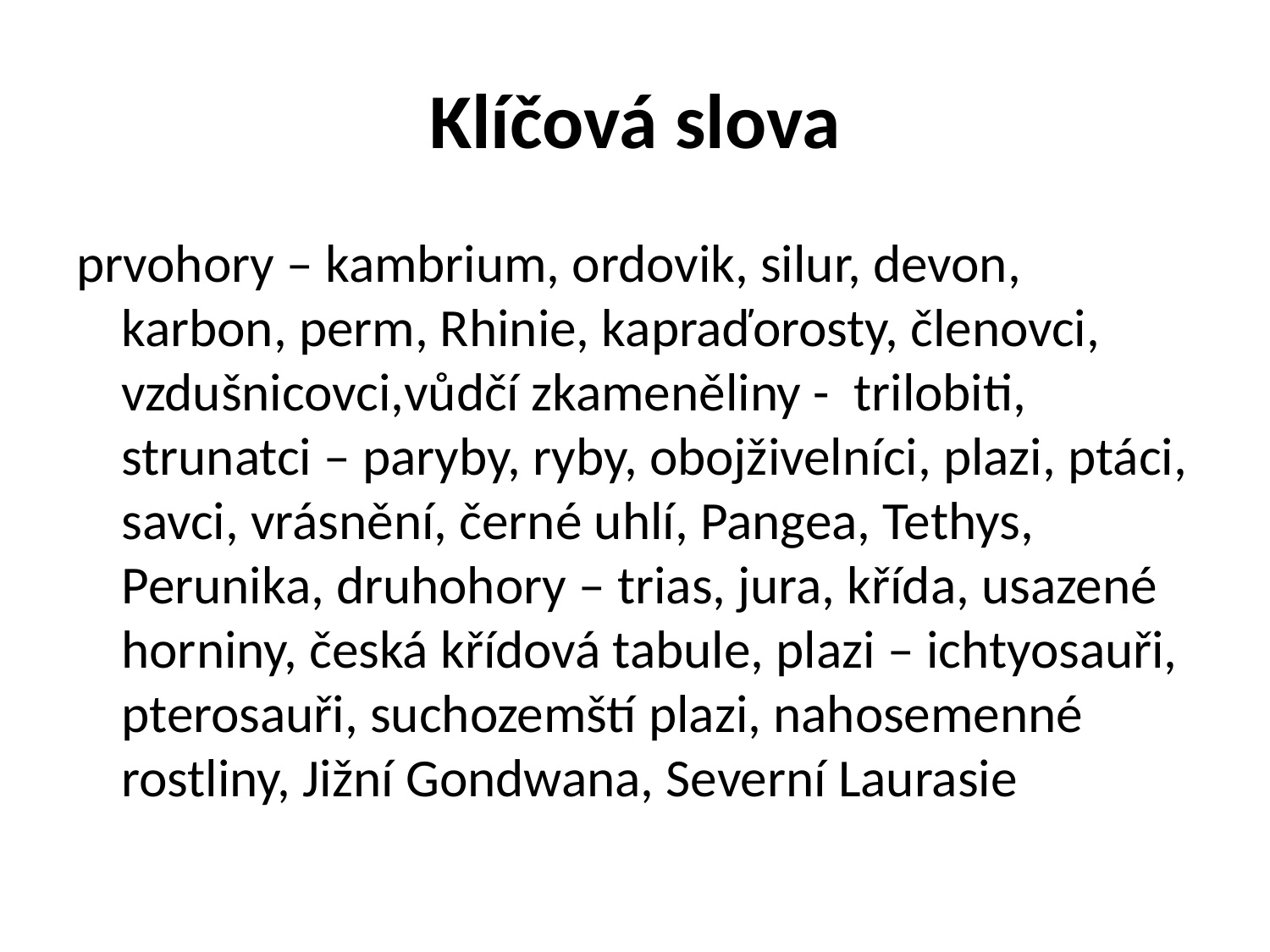

# Klíčová slova
prvohory – kambrium, ordovik, silur, devon, karbon, perm, Rhinie, kapraďorosty, členovci, vzdušnicovci,vůdčí zkameněliny -  trilobiti, strunatci – paryby, ryby, obojživelníci, plazi, ptáci, savci, vrásnění, černé uhlí, Pangea, Tethys, Perunika, druhohory – trias, jura, křída, usazené horniny, česká křídová tabule, plazi – ichtyosauři, pterosauři, suchozemští plazi, nahosemenné rostliny, Jižní Gondwana, Severní Laurasie